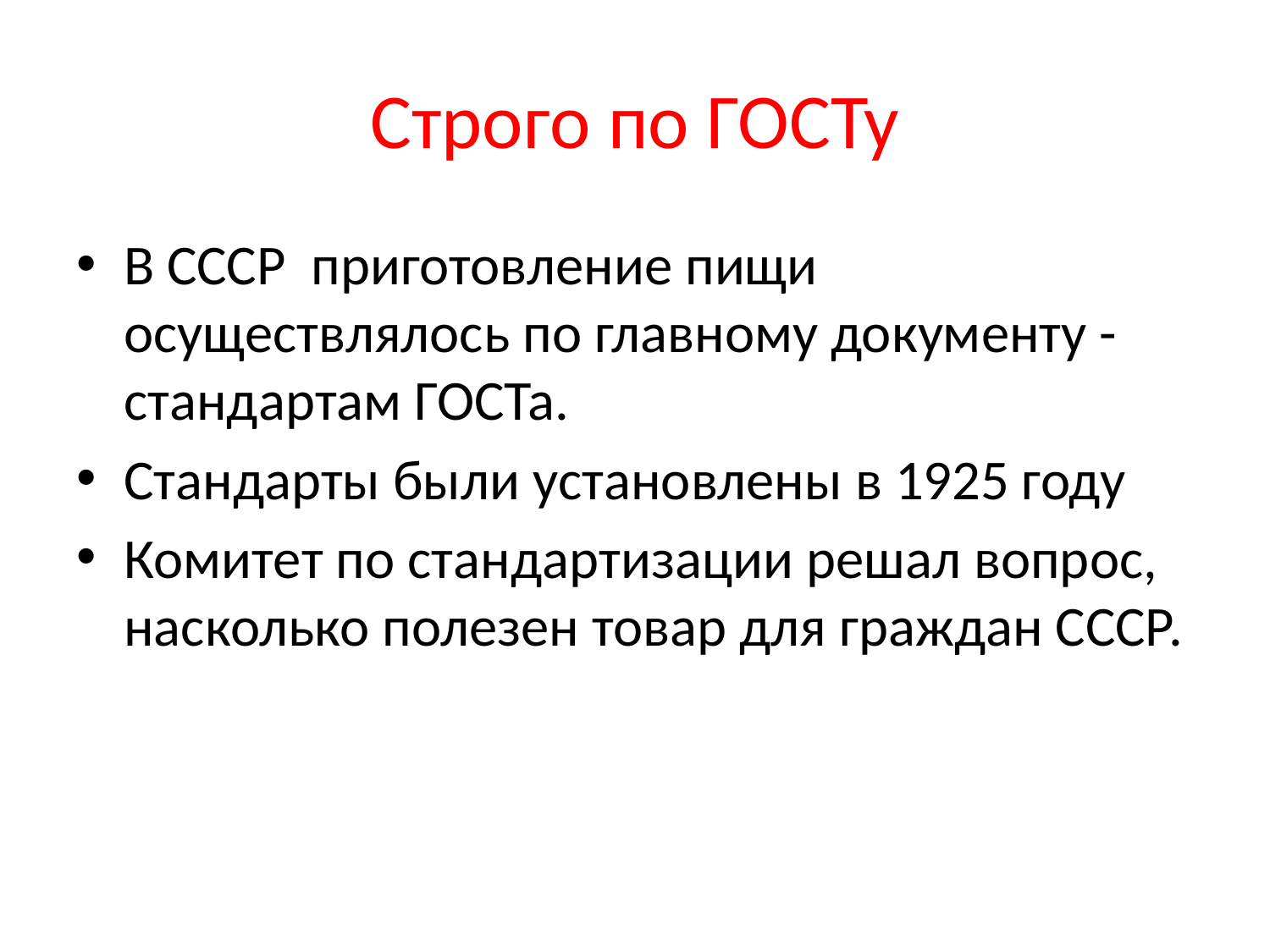

# Строго по ГОСТу
В СССР  приготовление пищи осуществлялось по главному документу -  стандартам ГОСТа.
Стандарты были установлены в 1925 году
Комитет по стандартизации решал вопрос, насколько полезен товар для граждан СССР.